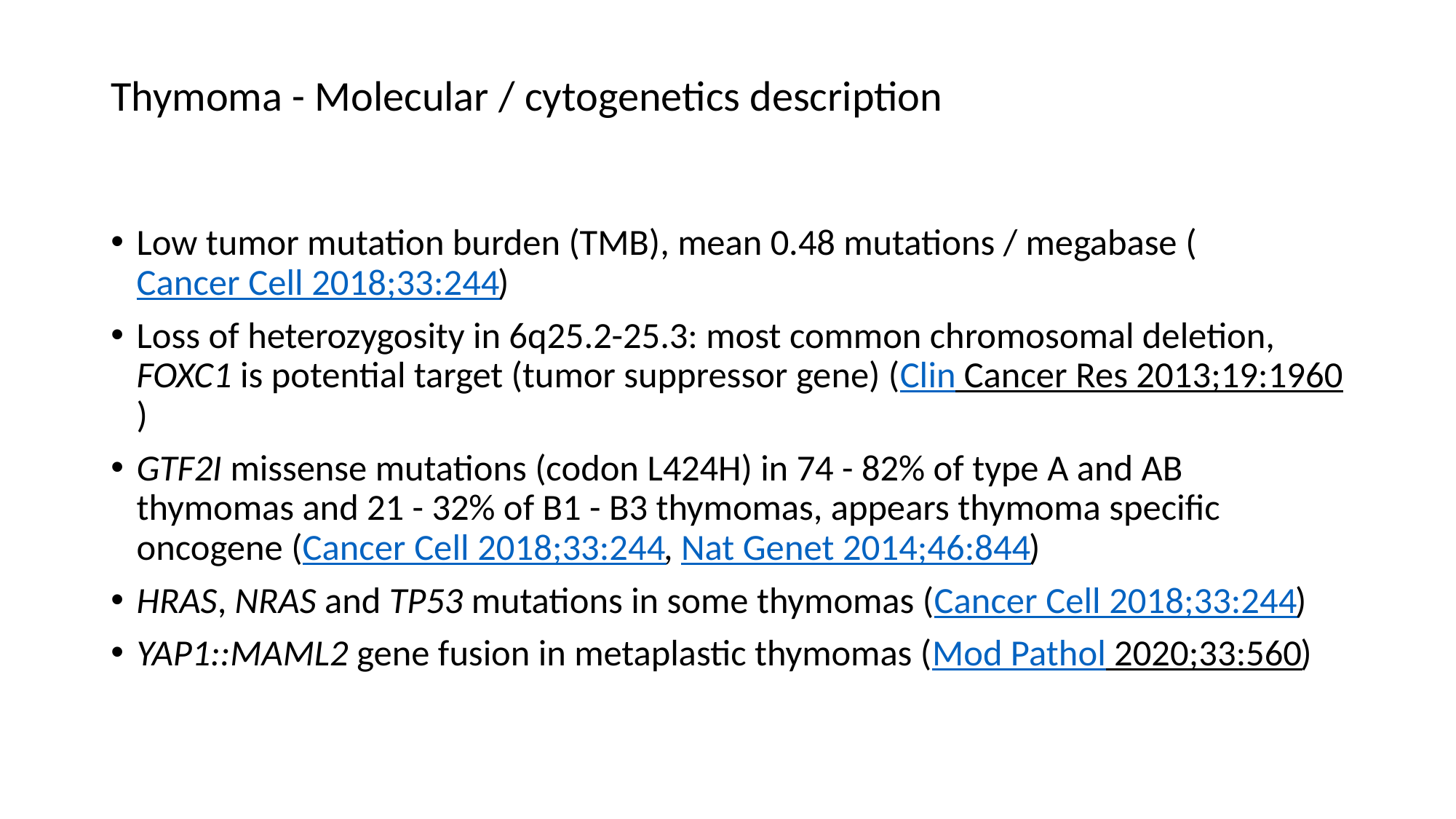

# Thymoma - Molecular / cytogenetics description
Low tumor mutation burden (TMB), mean 0.48 mutations / megabase (Cancer Cell 2018;33:244)
Loss of heterozygosity in 6q25.2-25.3: most common chromosomal deletion, FOXC1 is potential target (tumor suppressor gene) (Clin Cancer Res 2013;19:1960)
GTF2I missense mutations (codon L424H) in 74 - 82% of type A and AB thymomas and 21 - 32% of B1 - B3 thymomas, appears thymoma specific oncogene (Cancer Cell 2018;33:244, Nat Genet 2014;46:844)
HRAS, NRAS and TP53 mutations in some thymomas (Cancer Cell 2018;33:244)
YAP1::MAML2 gene fusion in metaplastic thymomas (Mod Pathol 2020;33:560)